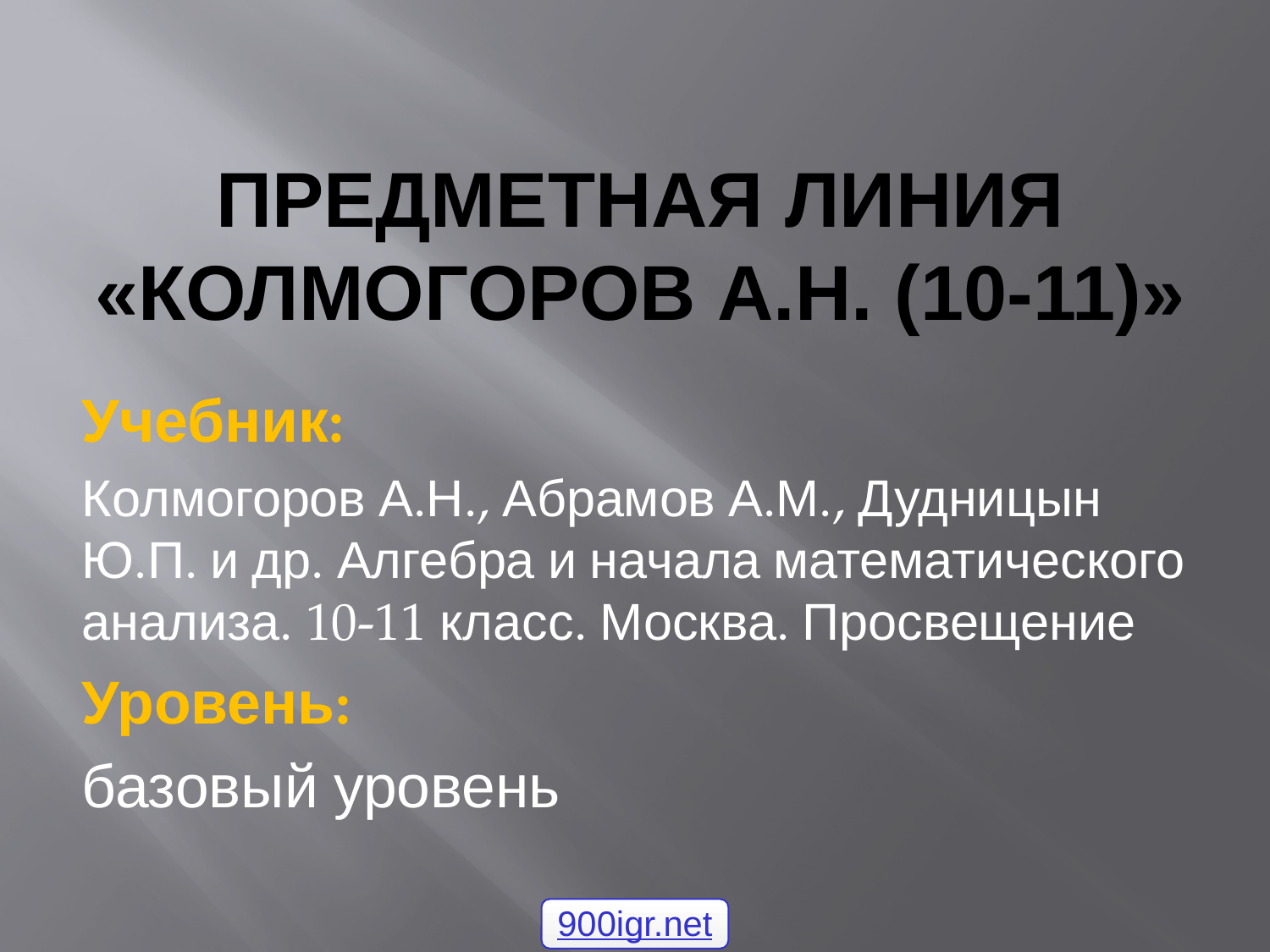

# предметная линия «Колмогоров А.Н. (10-11)»
Учебник:
Колмогоров А.Н., Абрамов А.М., Дудницын Ю.П. и др. Алгебра и начала математического анализа. 10-11 класс. Москва. Просвещение
Уровень:
базовый уровень
900igr.net